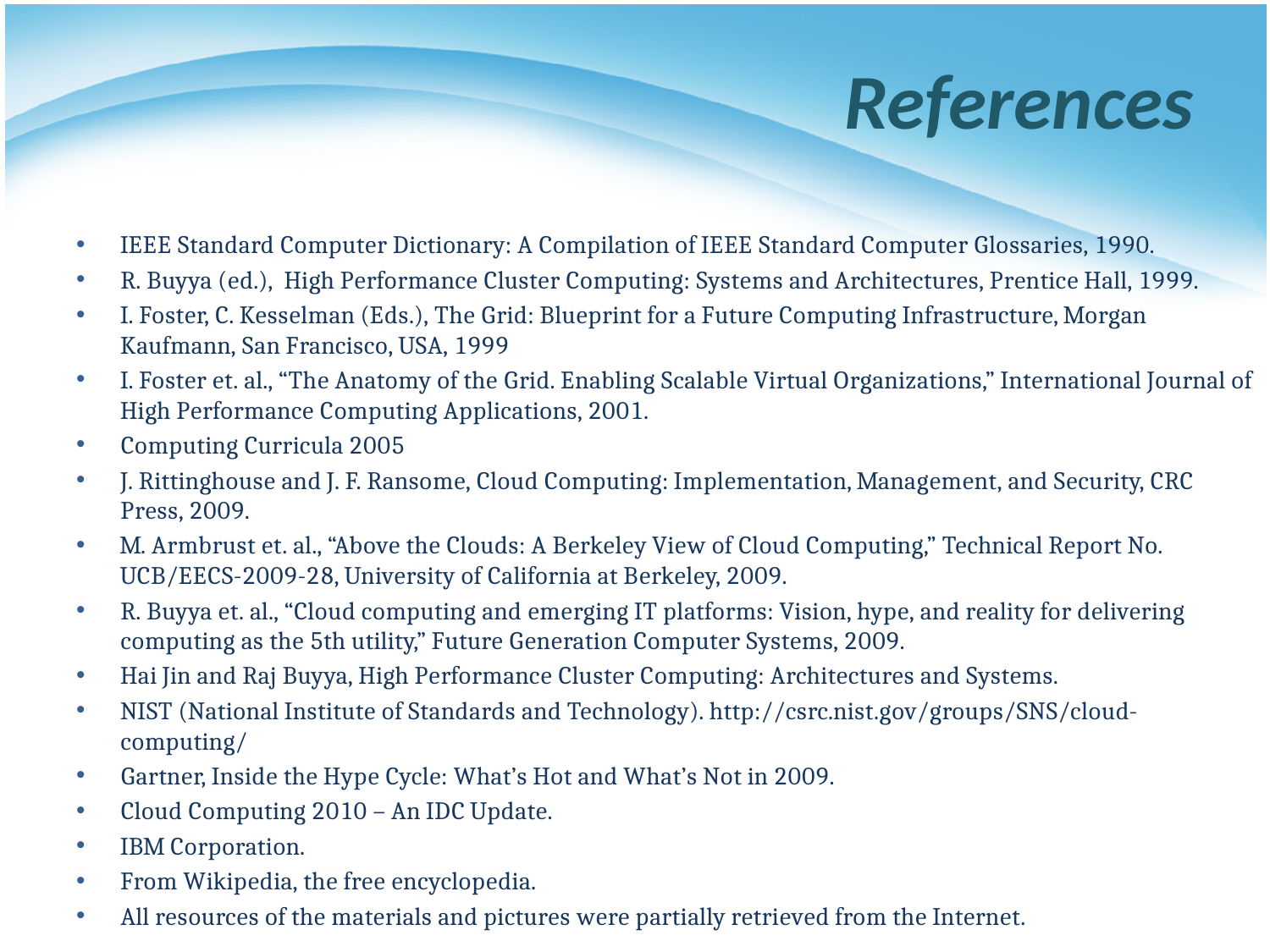

# References
IEEE Standard Computer Dictionary: A Compilation of IEEE Standard Computer Glossaries, 1990.
R. Buyya (ed.),  High Performance Cluster Computing: Systems and Architectures, Prentice Hall, 1999.
I. Foster, C. Kesselman (Eds.), The Grid: Blueprint for a Future Computing Infrastructure, Morgan Kaufmann, San Francisco, USA, 1999
I. Foster et. al., “The Anatomy of the Grid. Enabling Scalable Virtual Organizations,” International Journal of High Performance Computing Applications, 2001.
Computing Curricula 2005
J. Rittinghouse and J. F. Ransome, Cloud Computing: Implementation, Management, and Security, CRC Press, 2009.
M. Armbrust et. al., “Above the Clouds: A Berkeley View of Cloud Computing,” Technical Report No. UCB/EECS-2009-28, University of California at Berkeley, 2009.
R. Buyya et. al., “Cloud computing and emerging IT platforms: Vision, hype, and reality for delivering computing as the 5th utility,” Future Generation Computer Systems, 2009.
Hai Jin and Raj Buyya, High Performance Cluster Computing: Architectures and Systems.
NIST (National Institute of Standards and Technology). http://csrc.nist.gov/groups/SNS/cloud-computing/
Gartner, Inside the Hype Cycle: What’s Hot and What’s Not in 2009.
Cloud Computing 2010 – An IDC Update.
IBM Corporation.
From Wikipedia, the free encyclopedia.
All resources of the materials and pictures were partially retrieved from the Internet.